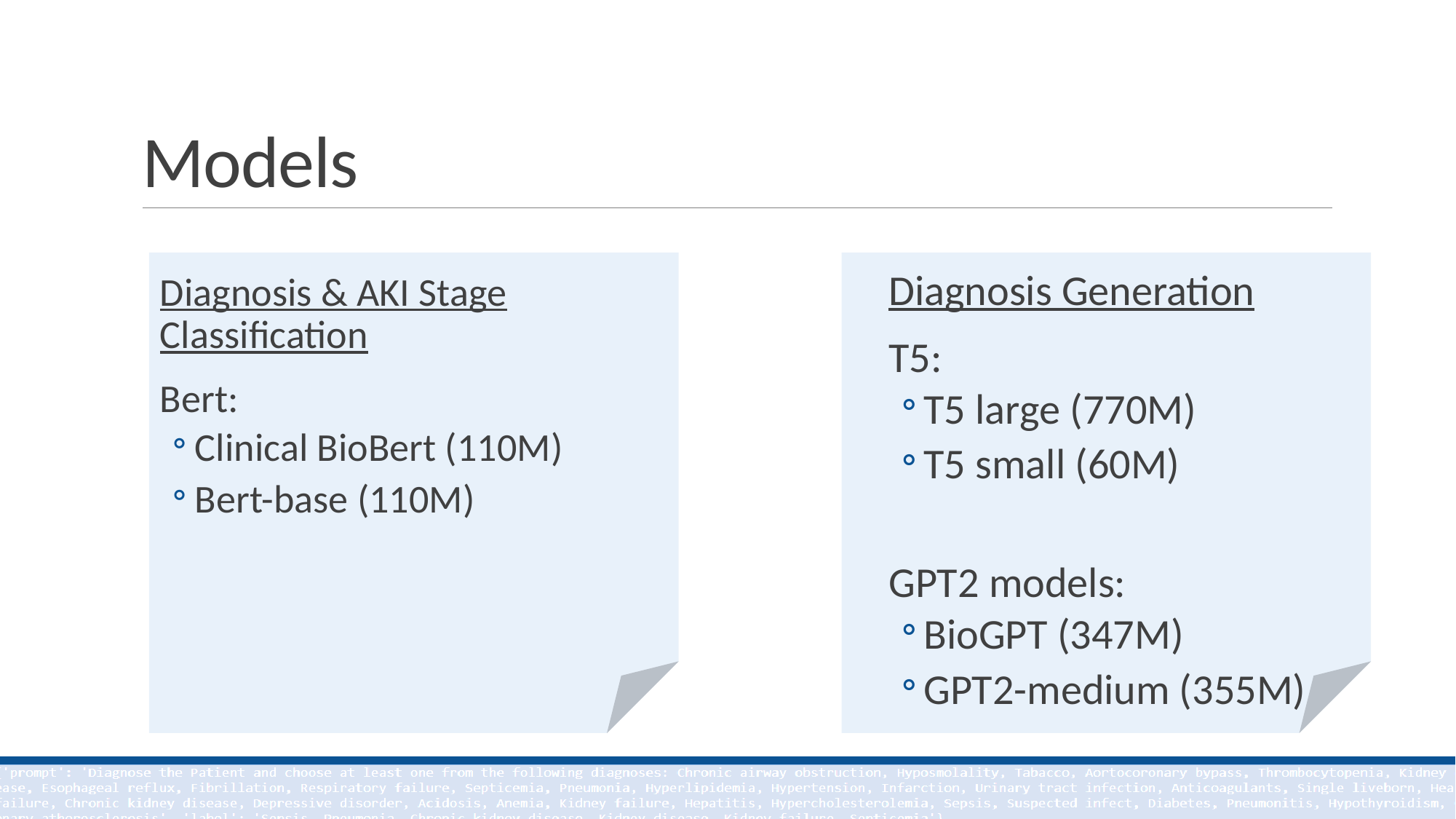

# Models

Diagnosis Generation
T5:
T5 large (770M)
T5 small (60M)

GPT2 models:
BioGPT (347M)
GPT2-medium (355M)

Diagnosis & AKI Stage Classification
Bert:
Clinical BioBert (110M)
Bert-base (110M)